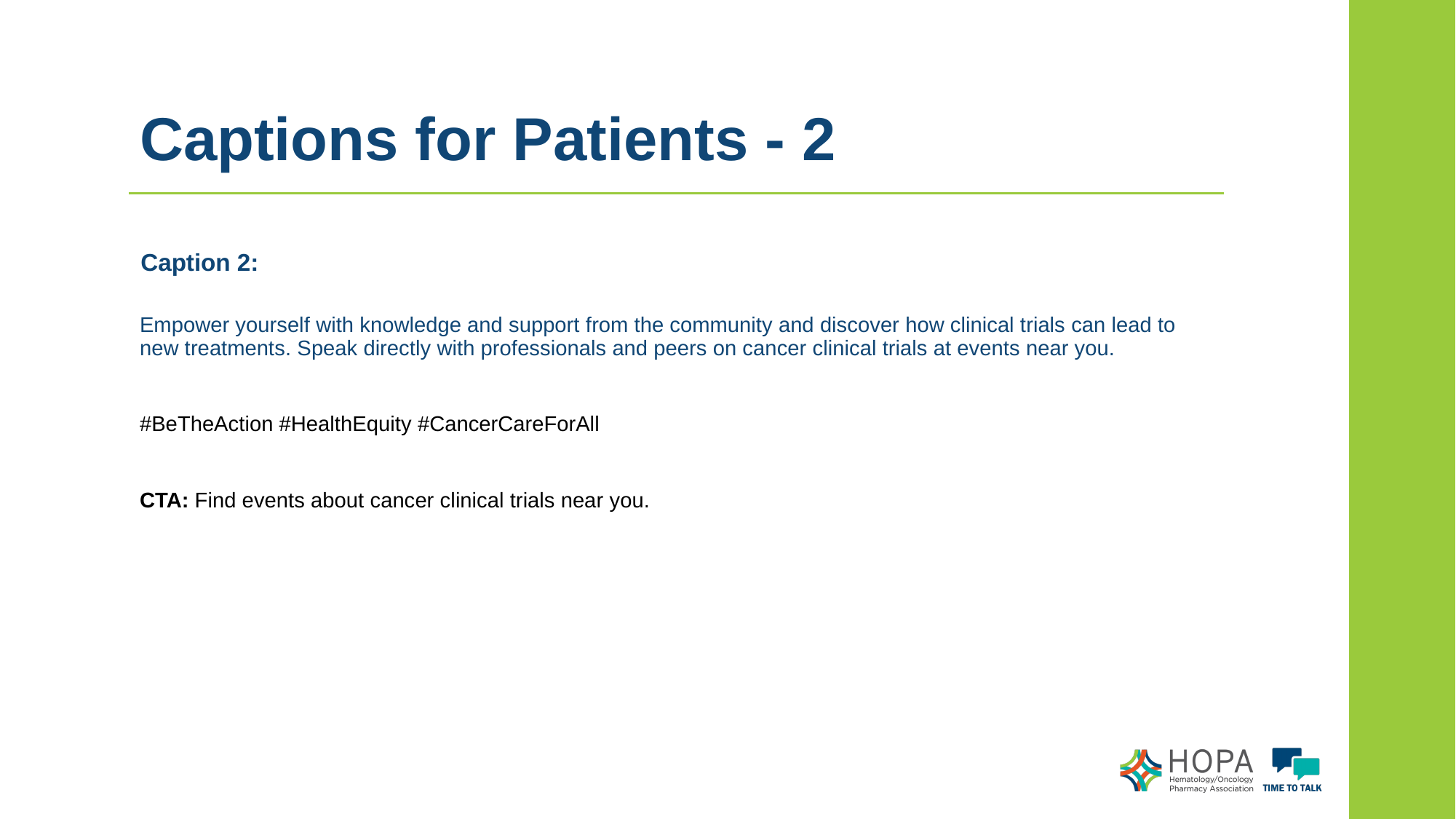

# Captions for Patients - 2
Caption 2:
Empower yourself with knowledge and support from the community and discover how clinical trials can lead to new treatments. Speak directly with professionals and peers on cancer clinical trials at events near you.

#BeTheAction #HealthEquity #CancerCareForAll

CTA: Find events about cancer clinical trials near you.